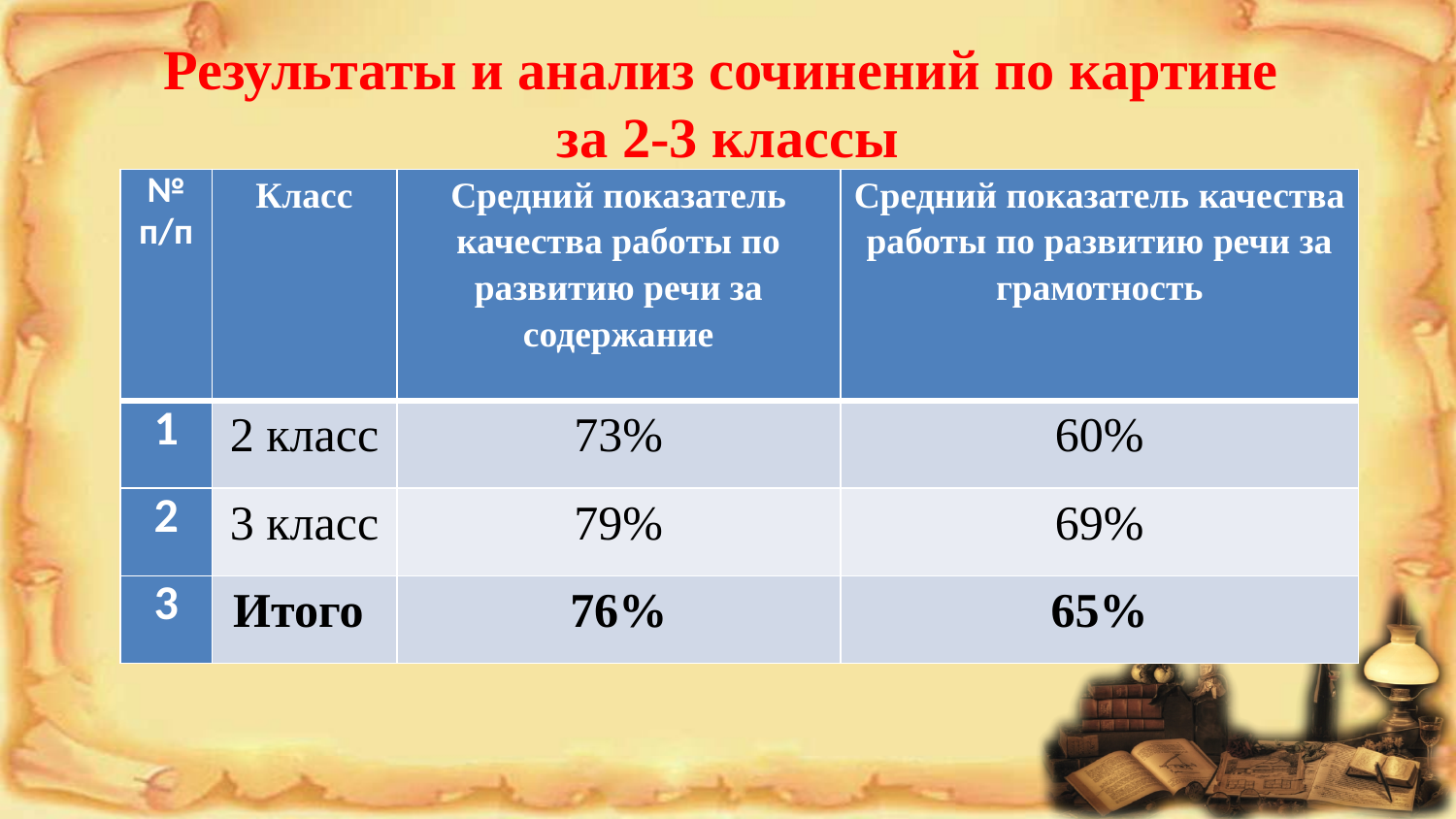

# Результаты и анализ сочинений по картине за 2-3 классы
| № п/п | Класс | Средний показатель качества работы по развитию речи за содержание | Средний показатель качества работы по развитию речи за грамотность |
| --- | --- | --- | --- |
| 1 | 2 класс | 73% | 60% |
| 2 | 3 класс | 79% | 69% |
| 3 | Итого | 76% | 65% |